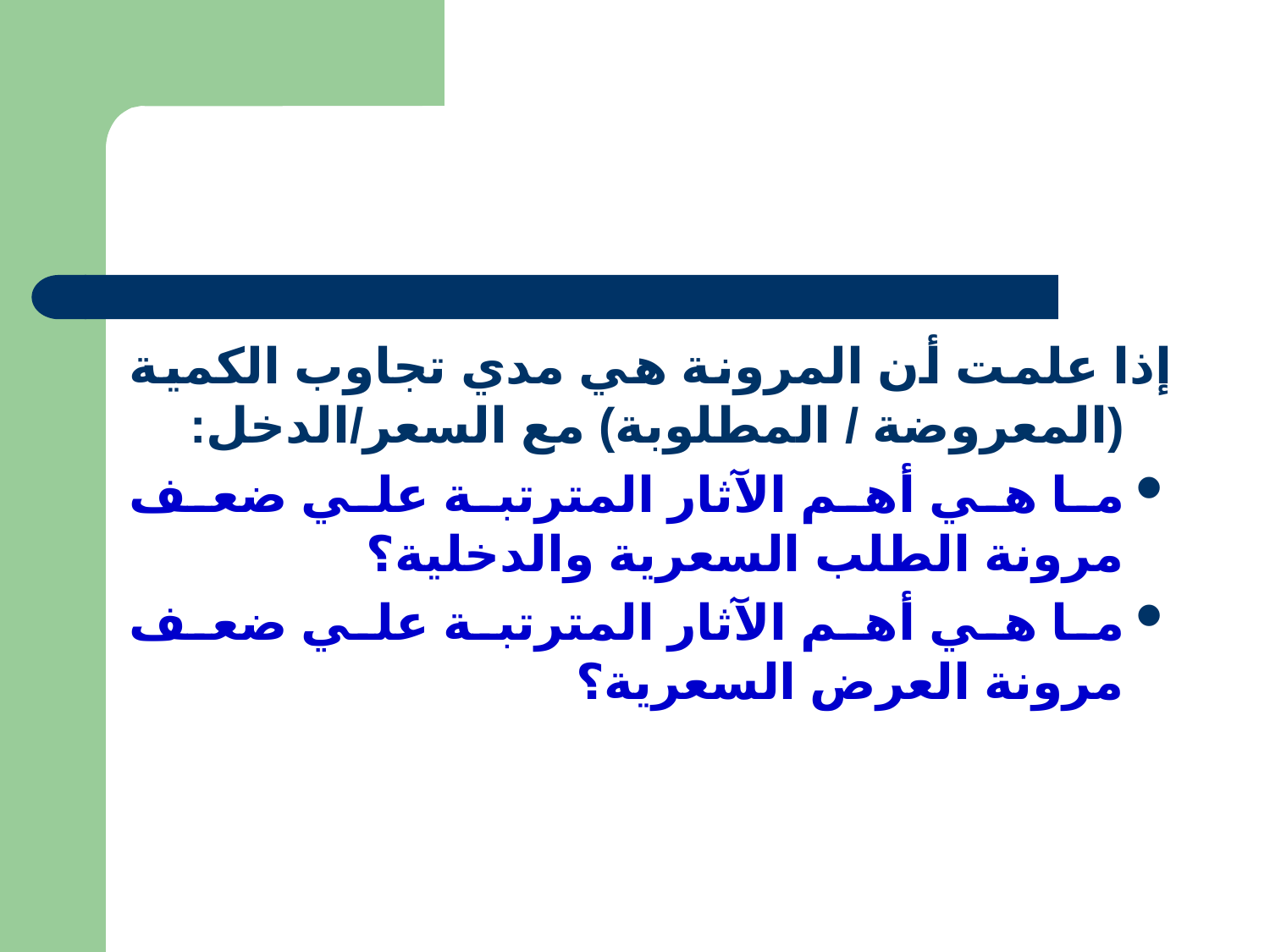

#
إذا علمت أن المرونة هي مدي تجاوب الكمية (المعروضة / المطلوبة) مع السعر/الدخل:
ما هي أهم الآثار المترتبة علي ضعف مرونة الطلب السعرية والدخلية؟
ما هي أهم الآثار المترتبة علي ضعف مرونة العرض السعرية؟